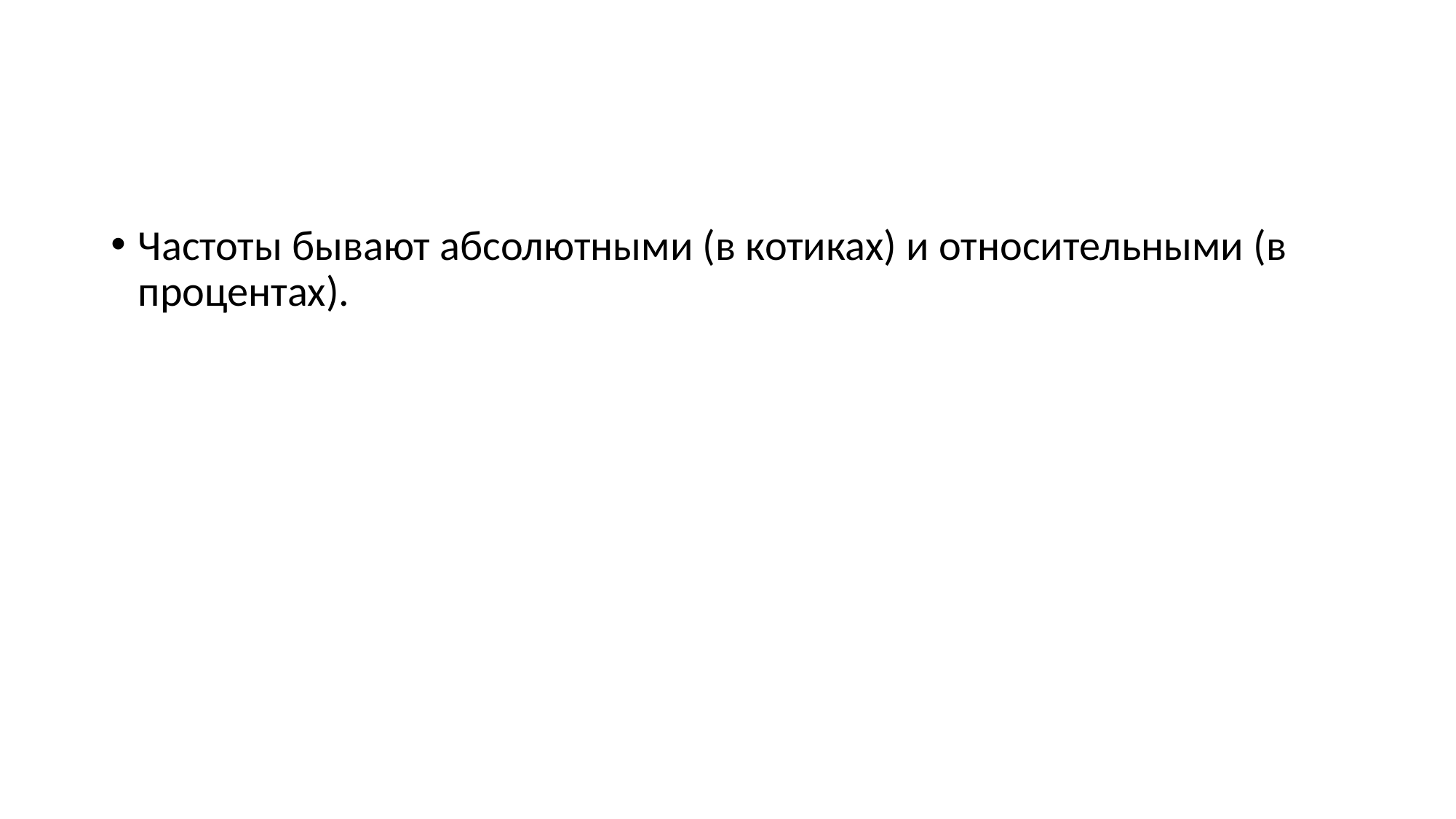

#
Частоты бывают абсолютными (в котиках) и относительными (в процентах).